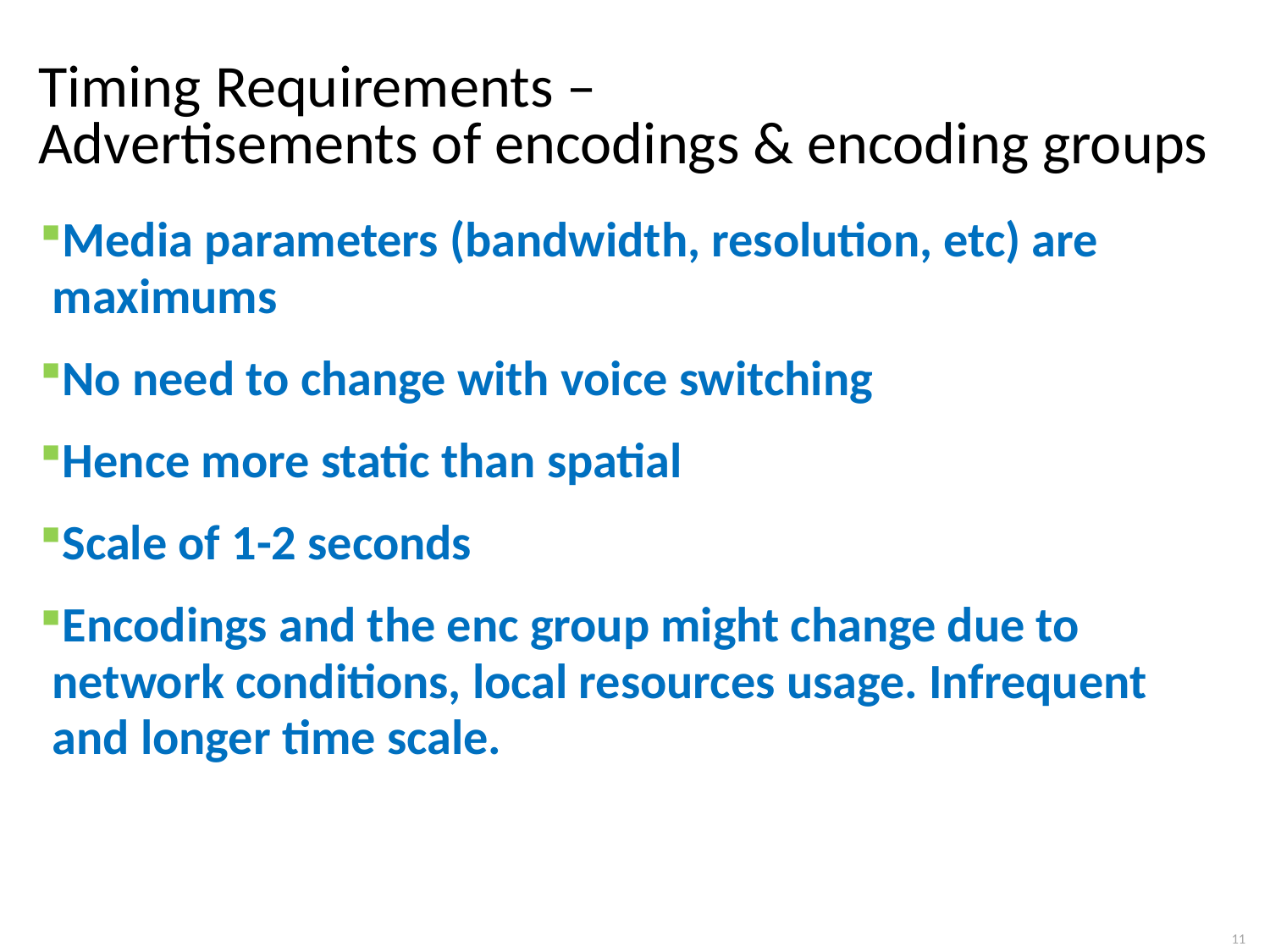

# Timing Requirements – Advertisements of encodings & encoding groups
Media parameters (bandwidth, resolution, etc) are maximums
No need to change with voice switching
Hence more static than spatial
Scale of 1-2 seconds
Encodings and the enc group might change due to network conditions, local resources usage. Infrequent and longer time scale.